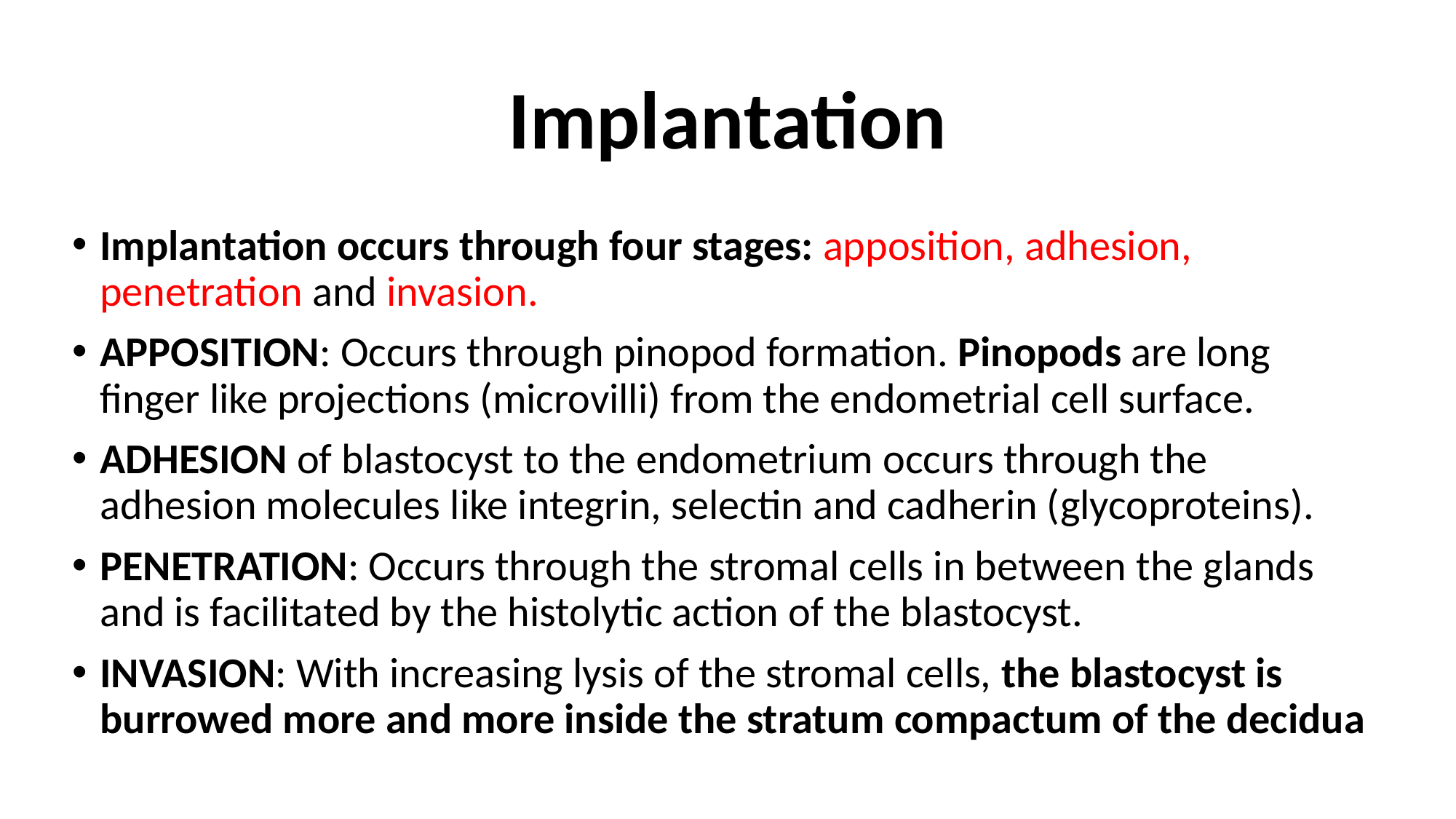

# Implantation
Implantation occurs through four stages: apposition, adhesion, penetration and invasion.
APPOSITION: Occurs through pinopod formation. Pinopods are long finger like projections (microvilli) from the endometrial cell surface.
ADHESION of blastocyst to the endometrium occurs through the adhesion molecules like integrin, selectin and cadherin (glycoproteins).
PENETRATION: Occurs through the stromal cells in between the glands and is facilitated by the histolytic action of the blastocyst.
INVASION: With increasing lysis of the stromal cells, the blastocyst is burrowed more and more inside the stratum compactum of the decidua